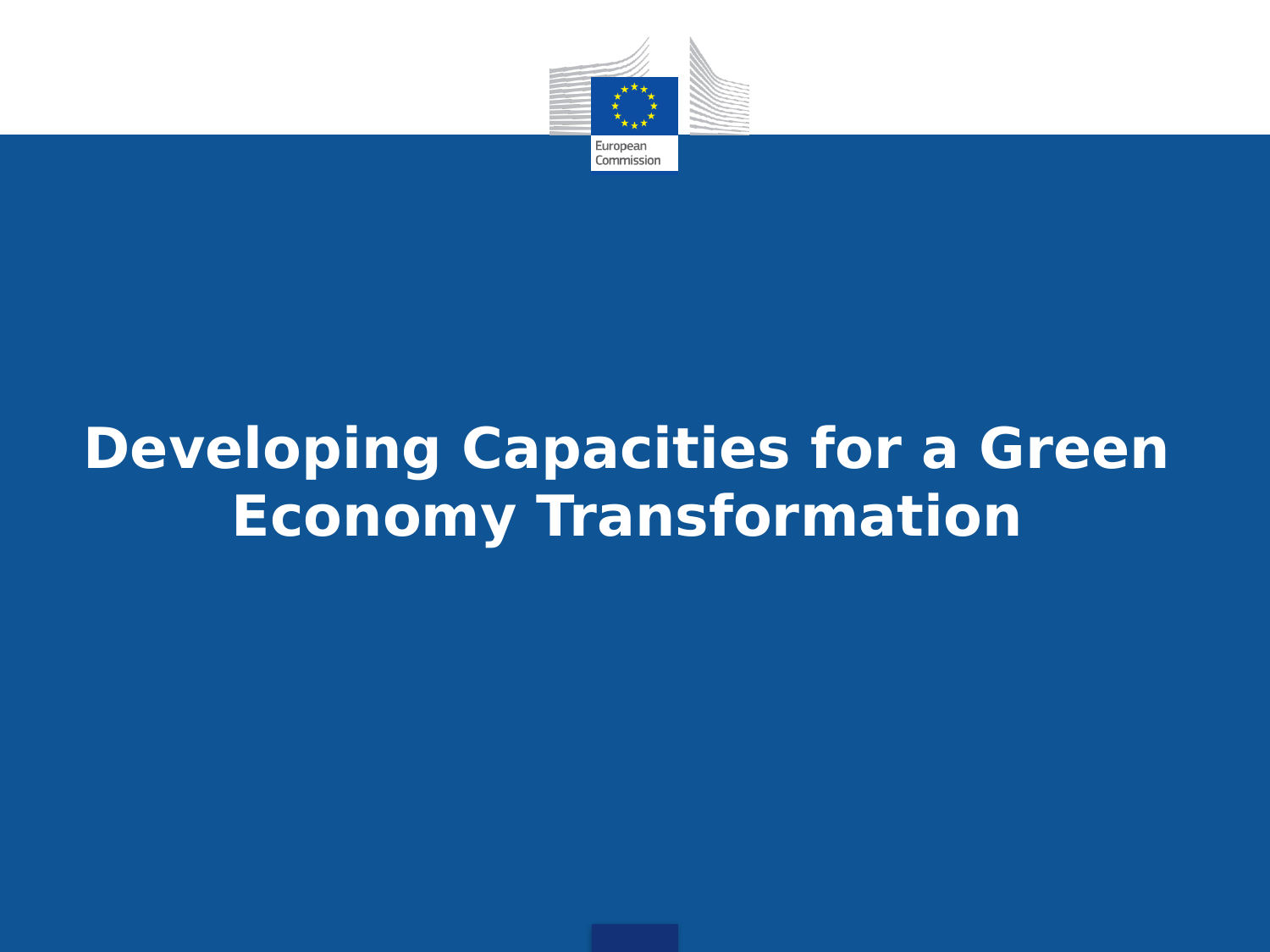

Developing Capacities for a Green Economy Transformation